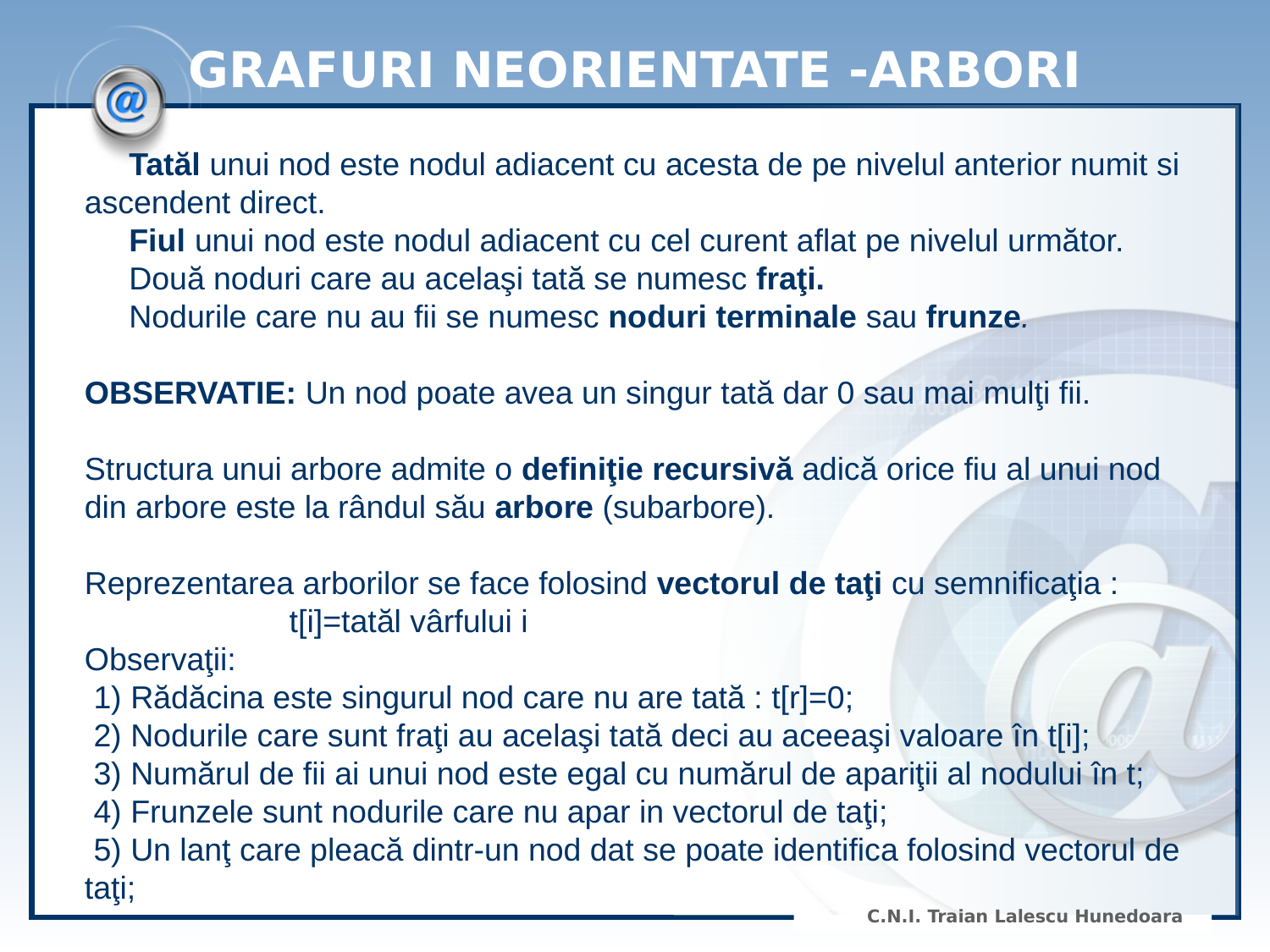

# GRAFURI NEORIENTATE -ARBORI
     Tatăl unui nod este nodul adiacent cu acesta de pe nivelul anterior numit si ascendent direct.
     Fiul unui nod este nodul adiacent cu cel curent aflat pe nivelul următor.
     Două noduri care au acelaşi tată se numesc fraţi.
     Nodurile care nu au fii se numesc noduri terminale sau frunze.
OBSERVATIE: Un nod poate avea un singur tată dar 0 sau mai mulţi fii.
Structura unui arbore admite o definiţie recursivă adică orice fiu al unui nod din arbore este la rândul său arbore (subarbore).

Reprezentarea arborilor se face folosind vectorul de taţi cu semnificaţia :
                       t[i]=tatăl vârfului i
Observaţii:
 1) Rădăcina este singurul nod care nu are tată : t[r]=0;
 2) Nodurile care sunt fraţi au acelaşi tată deci au aceeaşi valoare în t[i];
 3) Numărul de fii ai unui nod este egal cu numărul de apariţii al nodului în t;
 4) Frunzele sunt nodurile care nu apar in vectorul de taţi;
 5) Un lanţ care pleacă dintr-un nod dat se poate identifica folosind vectorul de taţi;
C.N.I. Traian Lalescu Hunedoara